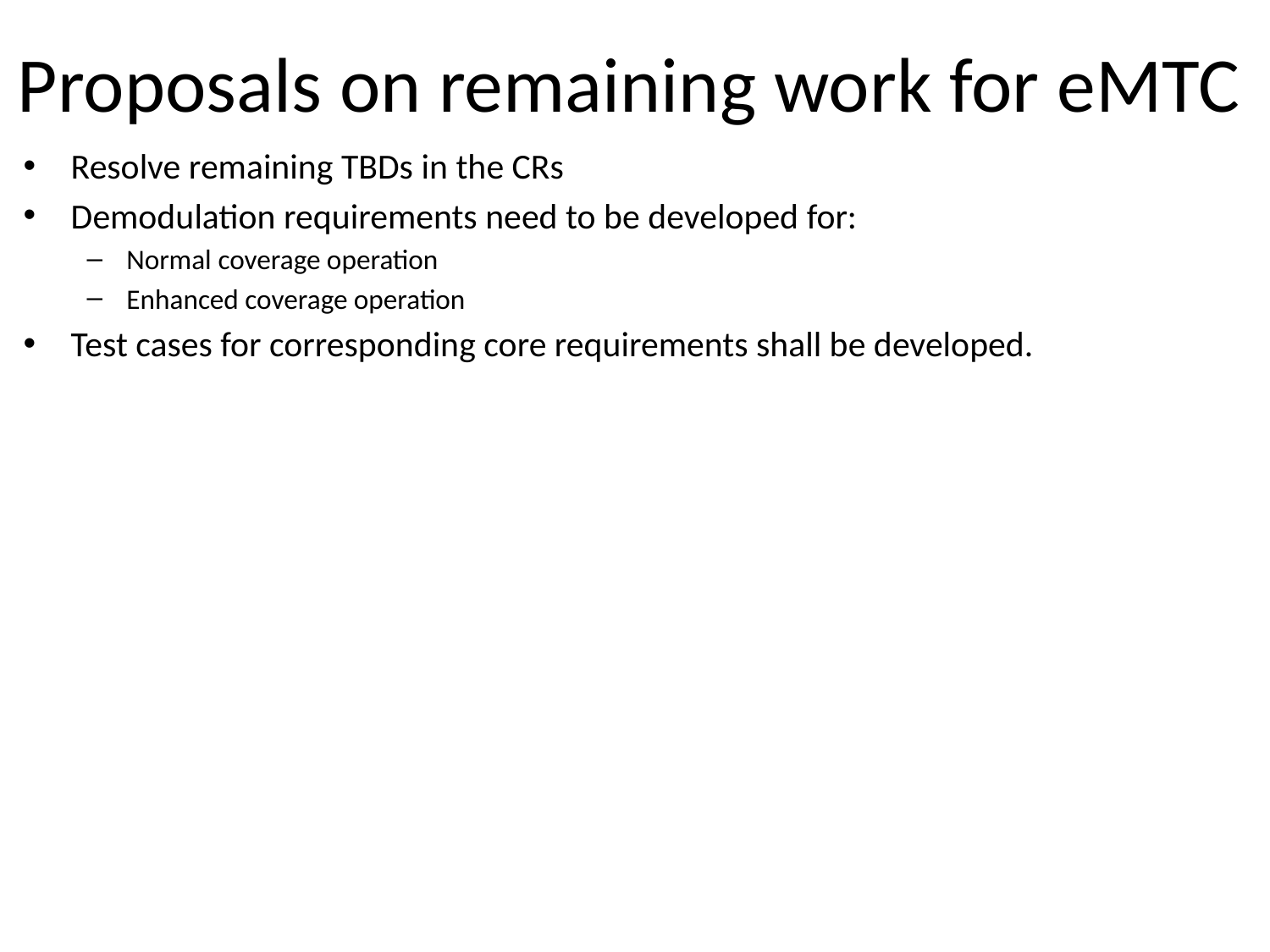

# Proposals on remaining work for eMTC
Resolve remaining TBDs in the CRs
Demodulation requirements need to be developed for:
Normal coverage operation
Enhanced coverage operation
Test cases for corresponding core requirements shall be developed.